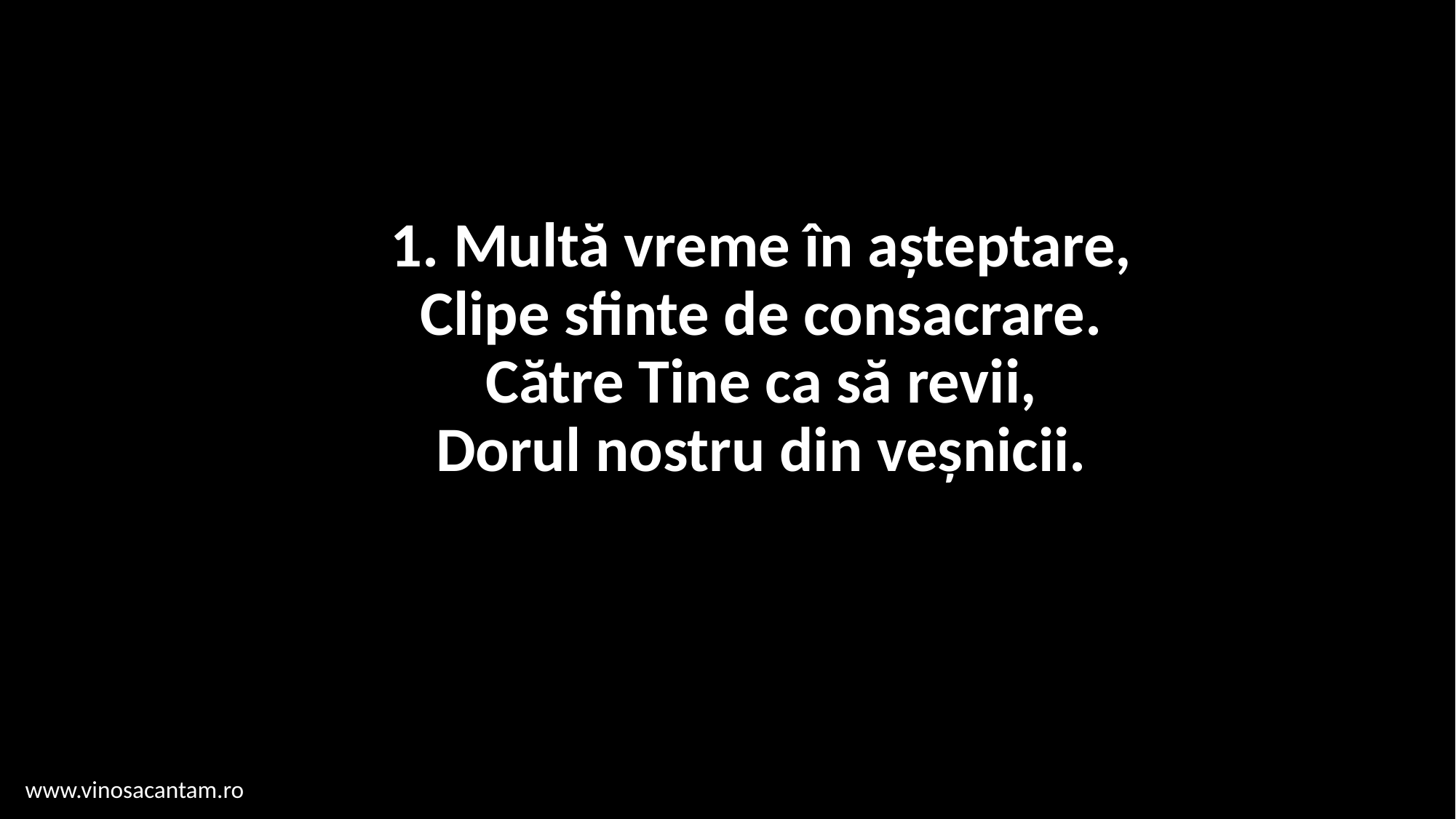

# 1. Multă vreme în așteptare, Clipe sfinte de consacrare. Către Tine ca să revii, Dorul nostru din veșnicii.
www.vinosacantam.ro